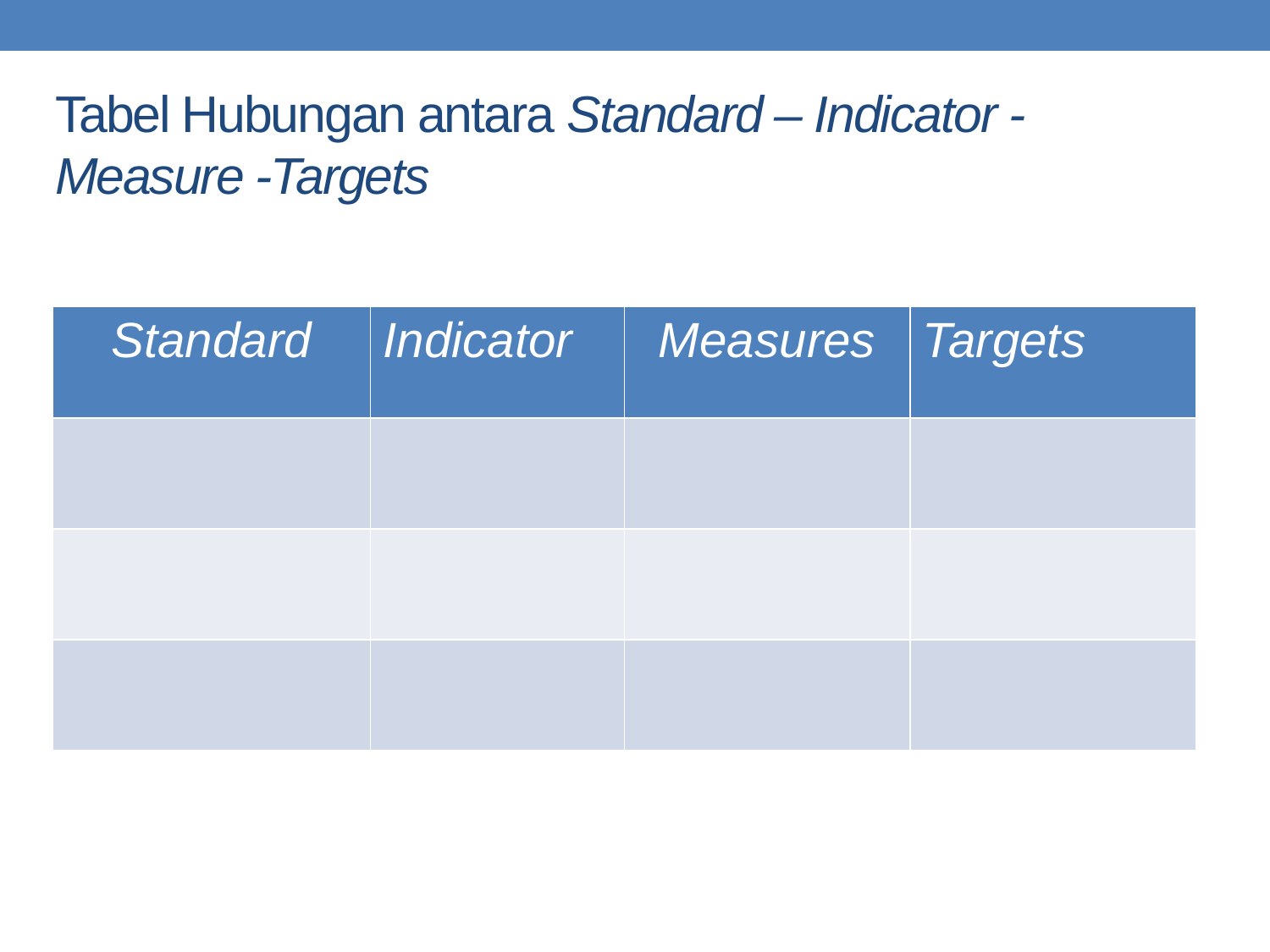

# Tabel Hubungan antara Standard – Indicator - Measure -Targets
| Standard | Indicator | Measures | Targets |
| --- | --- | --- | --- |
|  |  |  |  |
|  |  |  |  |
|  |  |  |  |